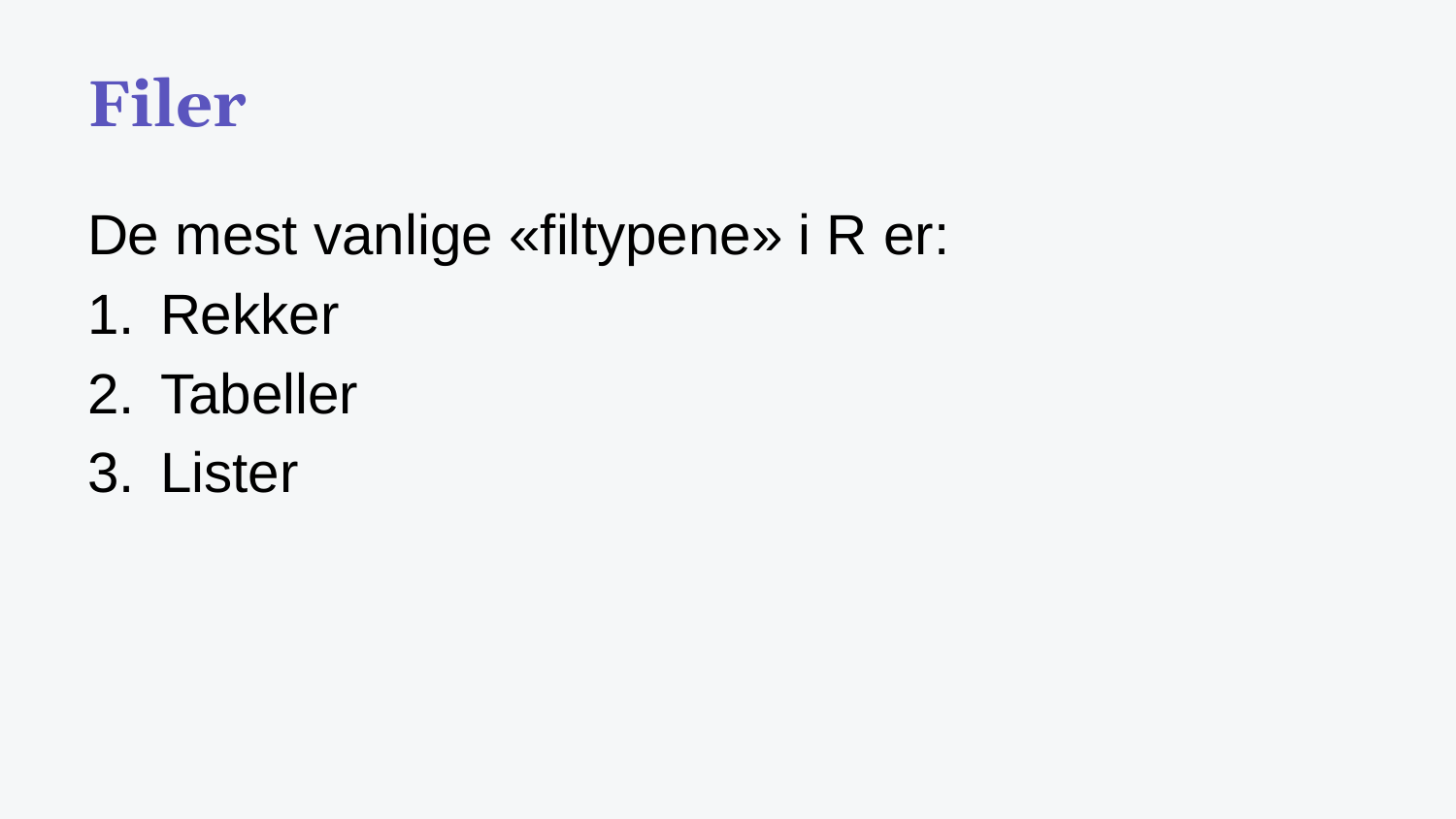

# Filer
De mest vanlige «filtypene» i R er:
Rekker
Tabeller
Lister